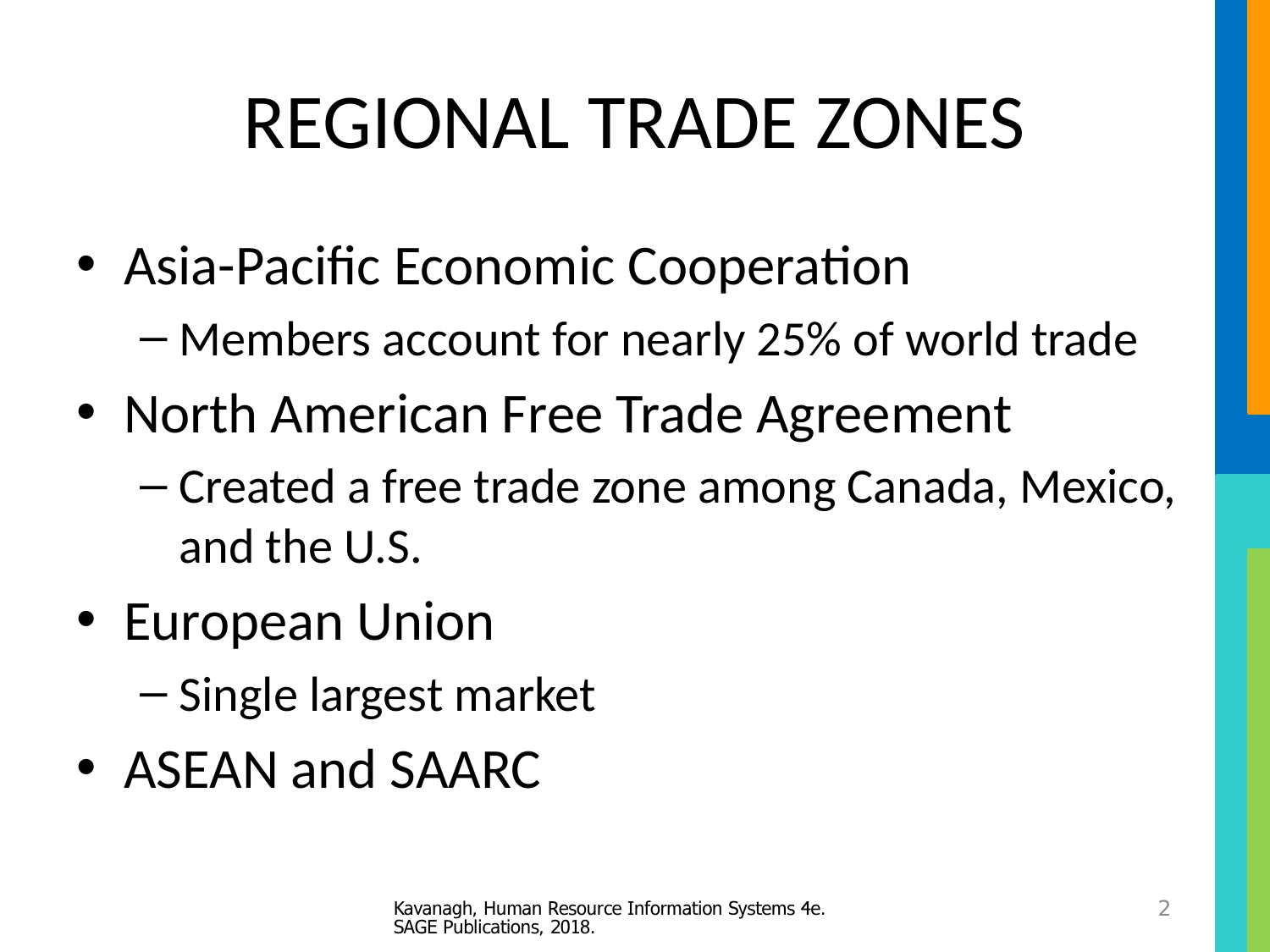

# REGIONAL TRADE ZONES
Asia-Pacific Economic Cooperation
Members account for nearly 25% of world trade
North American Free Trade Agreement
Created a free trade zone among Canada, Mexico, and the U.S.
European Union
Single largest market
ASEAN and SAARC
Kavanagh, Human Resource Information Systems 4e. SAGE Publications, 2018.
2